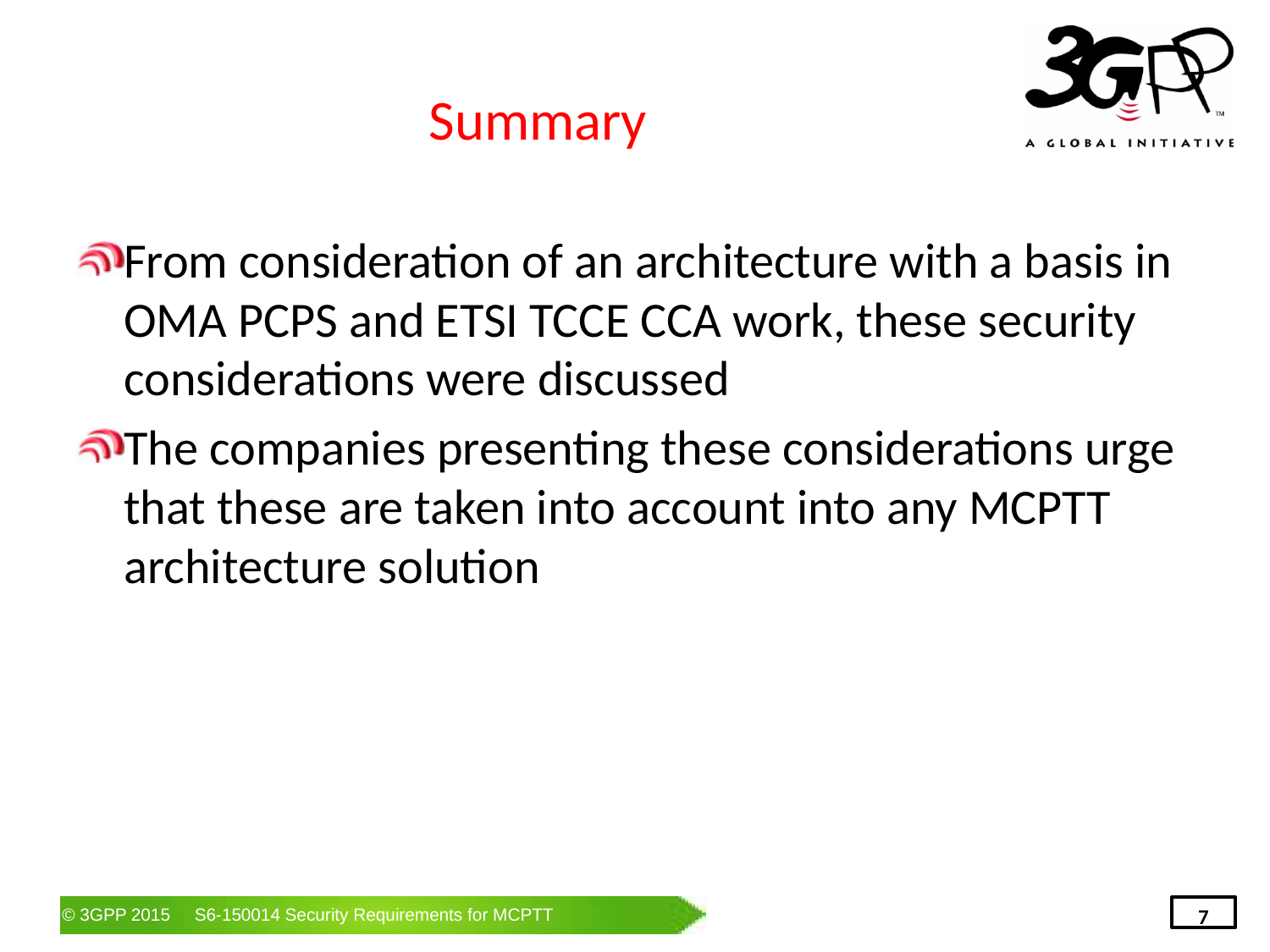

# Summary
From consideration of an architecture with a basis in OMA PCPS and ETSI TCCE CCA work, these security considerations were discussed
The companies presenting these considerations urge that these are taken into account into any MCPTT architecture solution